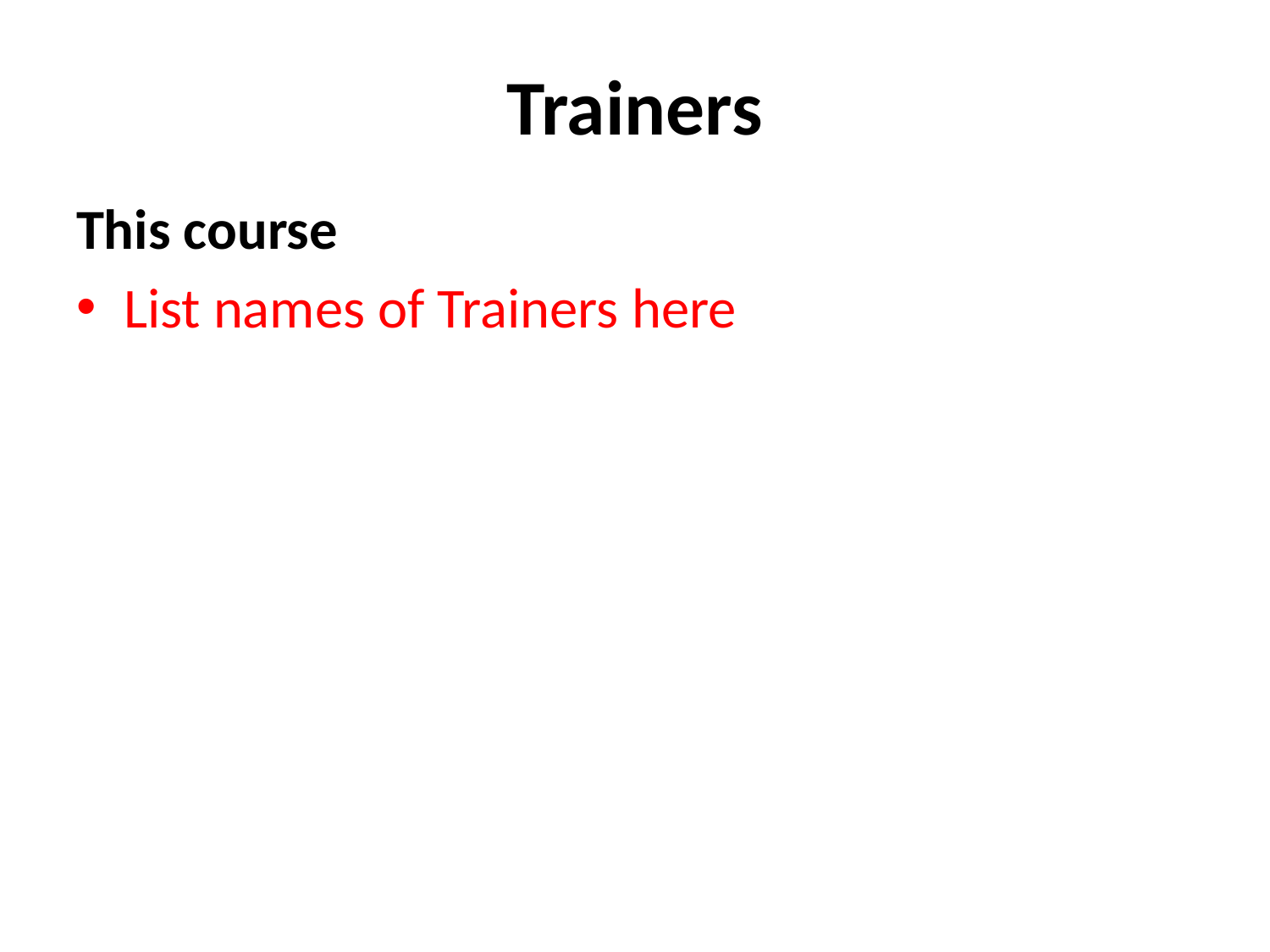

# Trainers
This course
List names of Trainers here